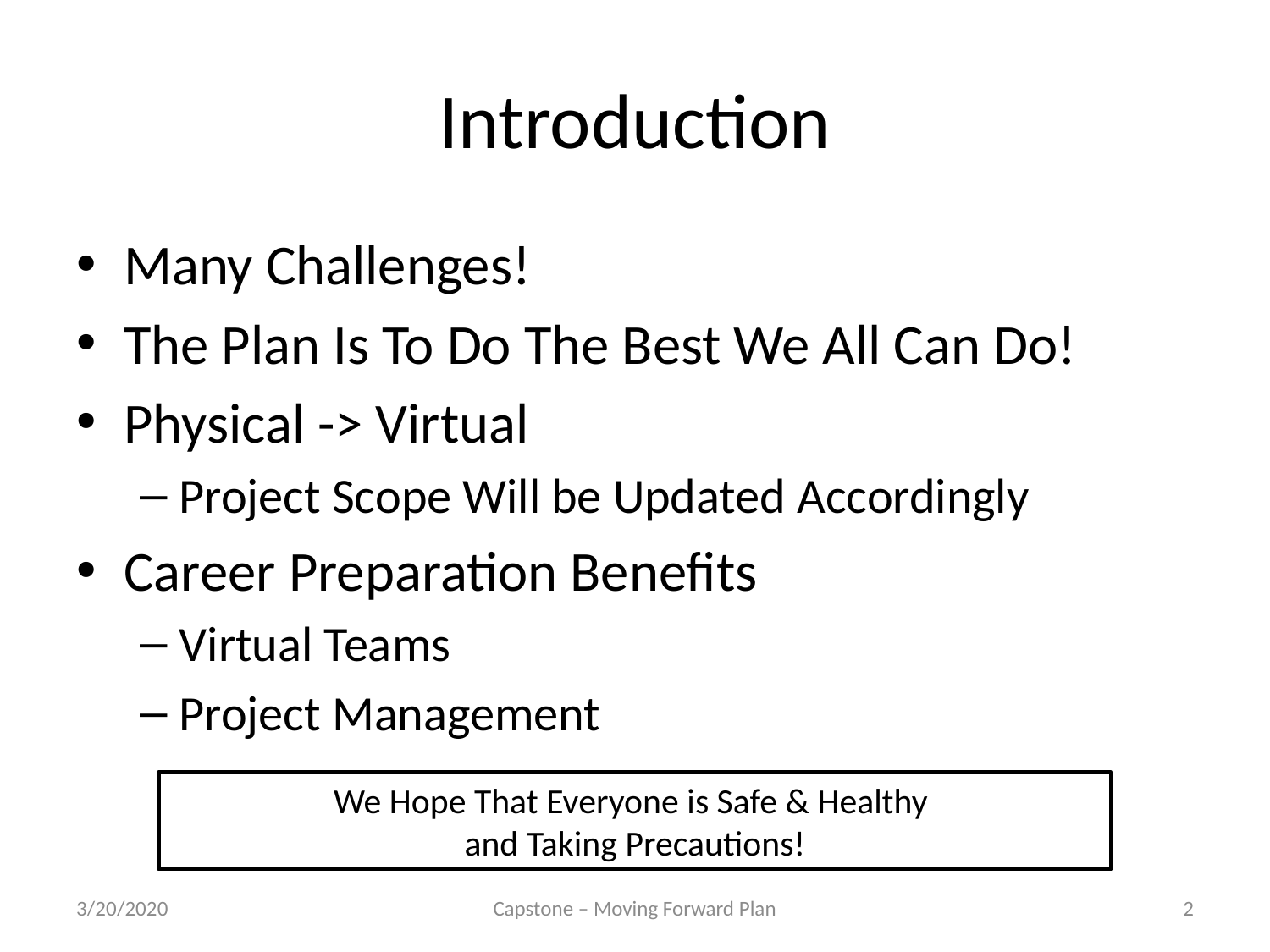

# Introduction
Many Challenges!
The Plan Is To Do The Best We All Can Do!
Physical -> Virtual
Project Scope Will be Updated Accordingly
Career Preparation Benefits
Virtual Teams
Project Management

We Hope That Everyone is Safe & Healthy
and Taking Precautions!
3/20/2020
Capstone – Moving Forward Plan
2